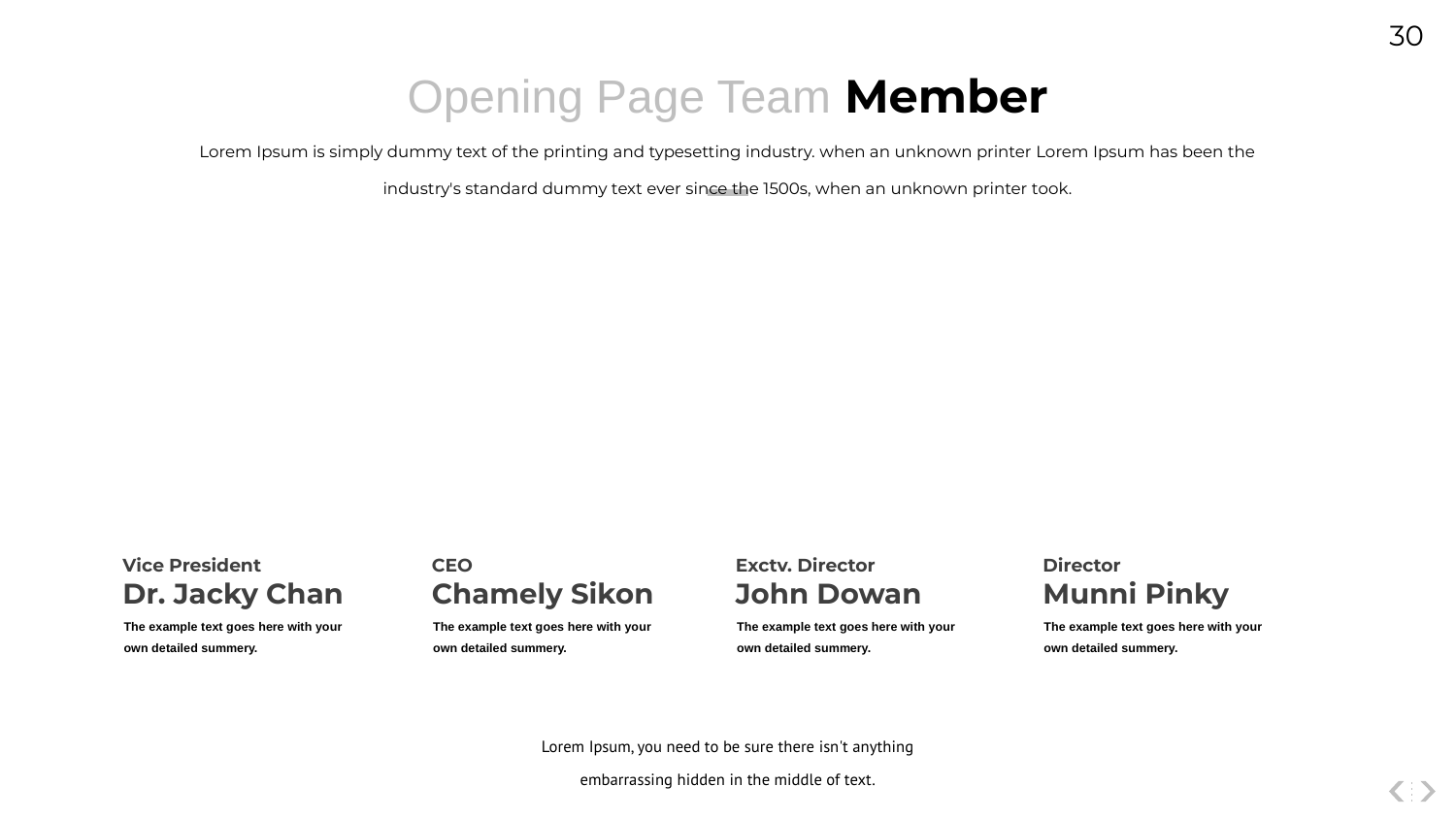

30
Opening Page Team Member
Lorem Ipsum is simply dummy text of the printing and typesetting industry. when an unknown printer Lorem Ipsum has been the industry's standard dummy text ever since the 1500s, when an unknown printer took.

Vice President
Dr. Jacky Chan
CEO
Chamely Sikon
Exctv. Director
John Dowan
Director
Munni Pinky
The example text goes here with your own detailed summery.
The example text goes here with your own detailed summery.
The example text goes here with your own detailed summery.
The example text goes here with your own detailed summery.
Lorem Ipsum, you need to be sure there isn't anything embarrassing hidden in the middle of text.